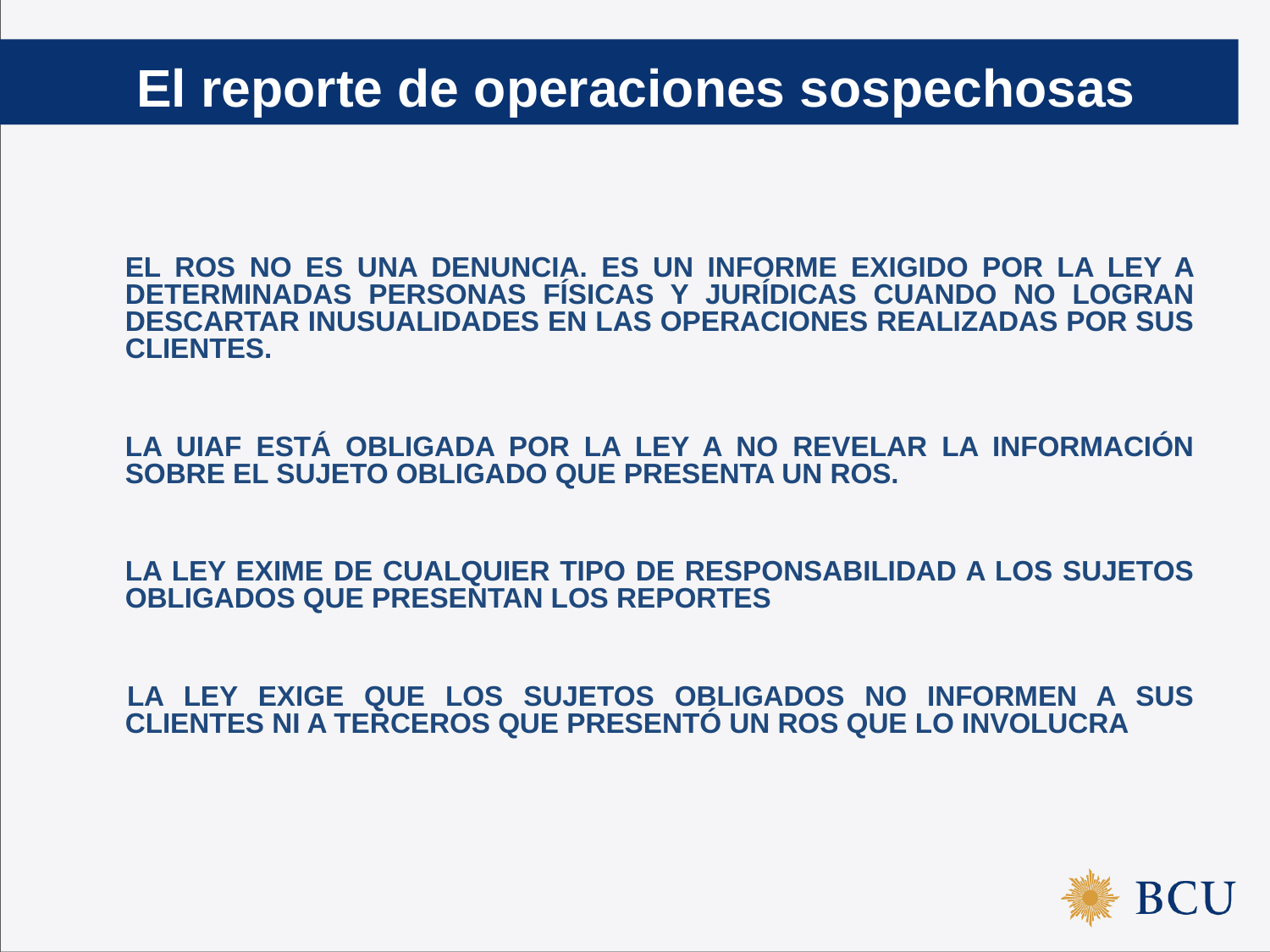

El reporte de operaciones sospechosas

	EL ROS NO ES UNA DENUNCIA. ES UN INFORME EXIGIDO POR LA LEY A DETERMINADAS PERSONAS FÍSICAS Y JURÍDICAS CUANDO NO LOGRAN DESCARTAR INUSUALIDADES EN LAS OPERACIONES REALIZADAS POR SUS CLIENTES.

	LA UIAF ESTÁ OBLIGADA POR LA LEY A NO REVELAR LA INFORMACIÓN SOBRE EL SUJETO OBLIGADO QUE PRESENTA UN ROS.

	LA LEY EXIME DE CUALQUIER TIPO DE RESPONSABILIDAD A LOS SUJETOS OBLIGADOS QUE PRESENTAN LOS REPORTES

LA LEY EXIGE QUE LOS SUJETOS OBLIGADOS NO INFORMEN A SUS CLIENTES NI A TERCEROS QUE PRESENTÓ UN ROS QUE LO INVOLUCRA